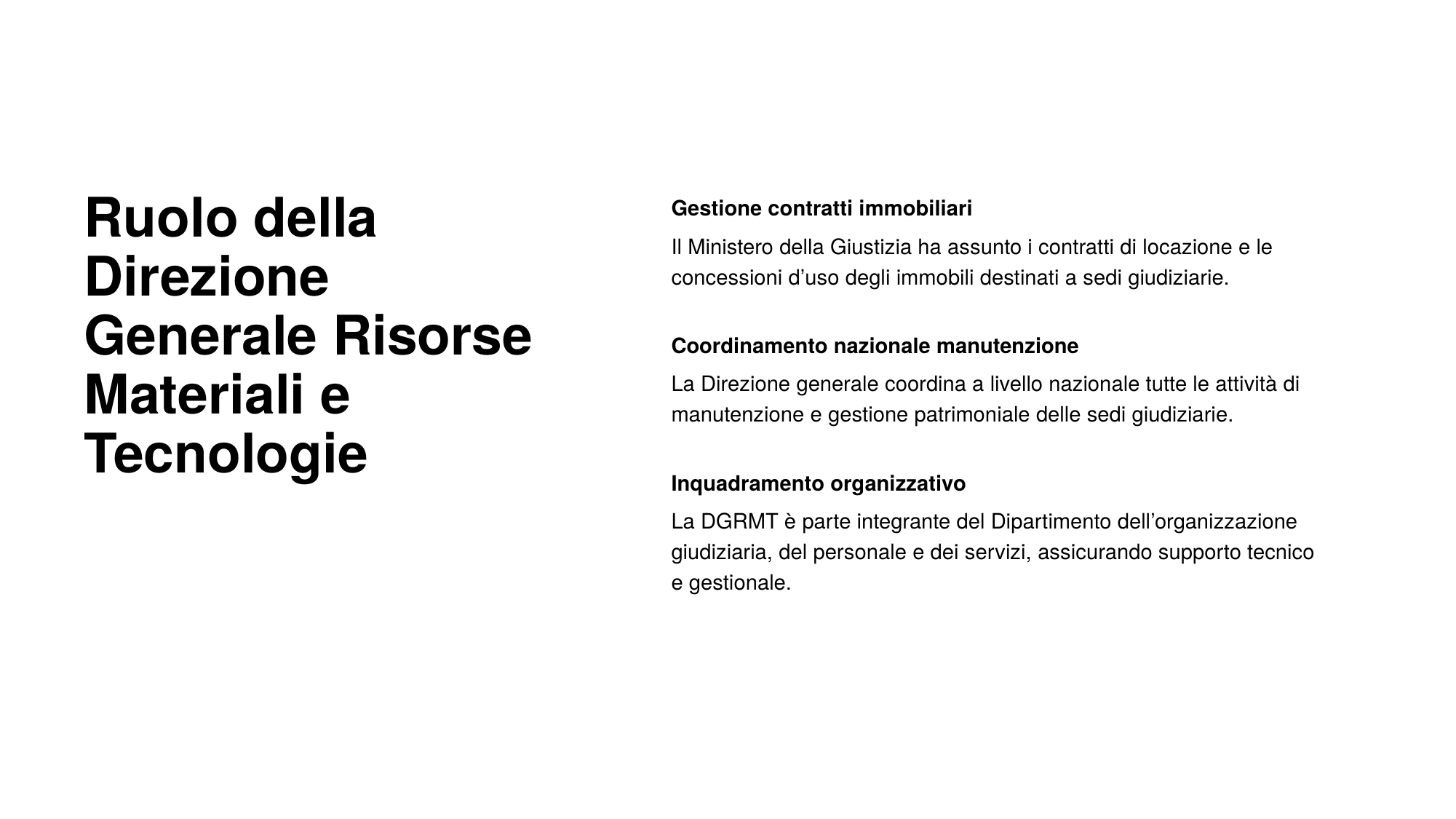

# Ruolo della Direzione Generale Risorse Materiali e Tecnologie
Gestione contratti immobiliari
Il Ministero della Giustizia ha assunto i contratti di locazione e le concessioni d’uso degli immobili destinati a sedi giudiziarie.
Coordinamento nazionale manutenzione
La Direzione generale coordina a livello nazionale tutte le attività di manutenzione e gestione patrimoniale delle sedi giudiziarie.
Inquadramento organizzativo
La DGRMT è parte integrante del Dipartimento dell’organizzazione giudiziaria, del personale e dei servizi, assicurando supporto tecnico e gestionale.